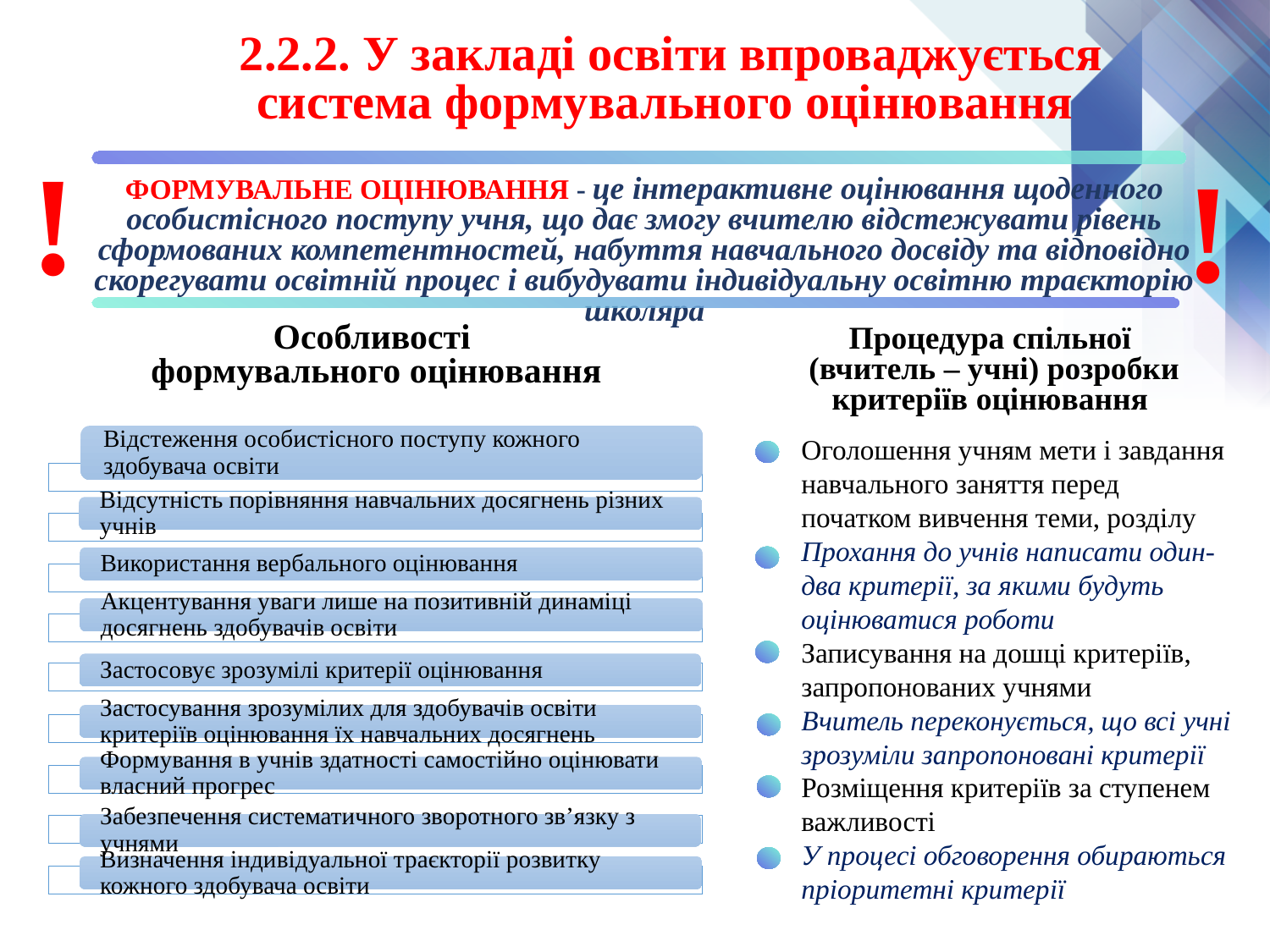

2.2.2. У закладі освіти впроваджується система формувального оцінювання

!
!

ФОРМУВАЛЬНЕ ОЦІНЮВАННЯ - це інтерактивне оцінювання щоденного особистісного поступу учня, що дає змогу вчителю відстежувати рівень сформованих компетентностей, набуття навчального досвіду та відповідно скорегувати освітній процес і вибудувати індивідуальну освітню траєкторію школяра

Особливості
формувального оцінювання
Процедура спільної
(вчитель – учні) розробки критеріїв оцінювання
Відстеження особистісного поступу кожного здобувача освіти
Відсутність порівняння навчальних досягнень різних учнів
Використання вербального оцінювання
Акцентування уваги лише на позитивній динаміці досягнень здобувачів освіти
Застосовує зрозумілі критерії оцінювання
Застосування зрозумілих для здобувачів освіти критеріїв оцінювання їх навчальних досягнень
Формування в учнів здатності самостійно оцінювати власний прогрес
Забезпечення систематичного зворотного зв’язку з учнями
Визначення індивідуальної траєкторії розвитку кожного здобувача освіти
Оголошення учням мети і завдання навчального заняття перед початком вивчення теми, розділу
Прохання до учнів написати один-два критерії, за якими будуть оцінюватися роботи
Записування на дошці критеріїв, запропонованих учнями
Вчитель переконується, що всі учні зрозуміли запропоновані критерії
Розміщення критеріїв за ступенем важливості
У процесі обговорення обираються пріоритетні критерії